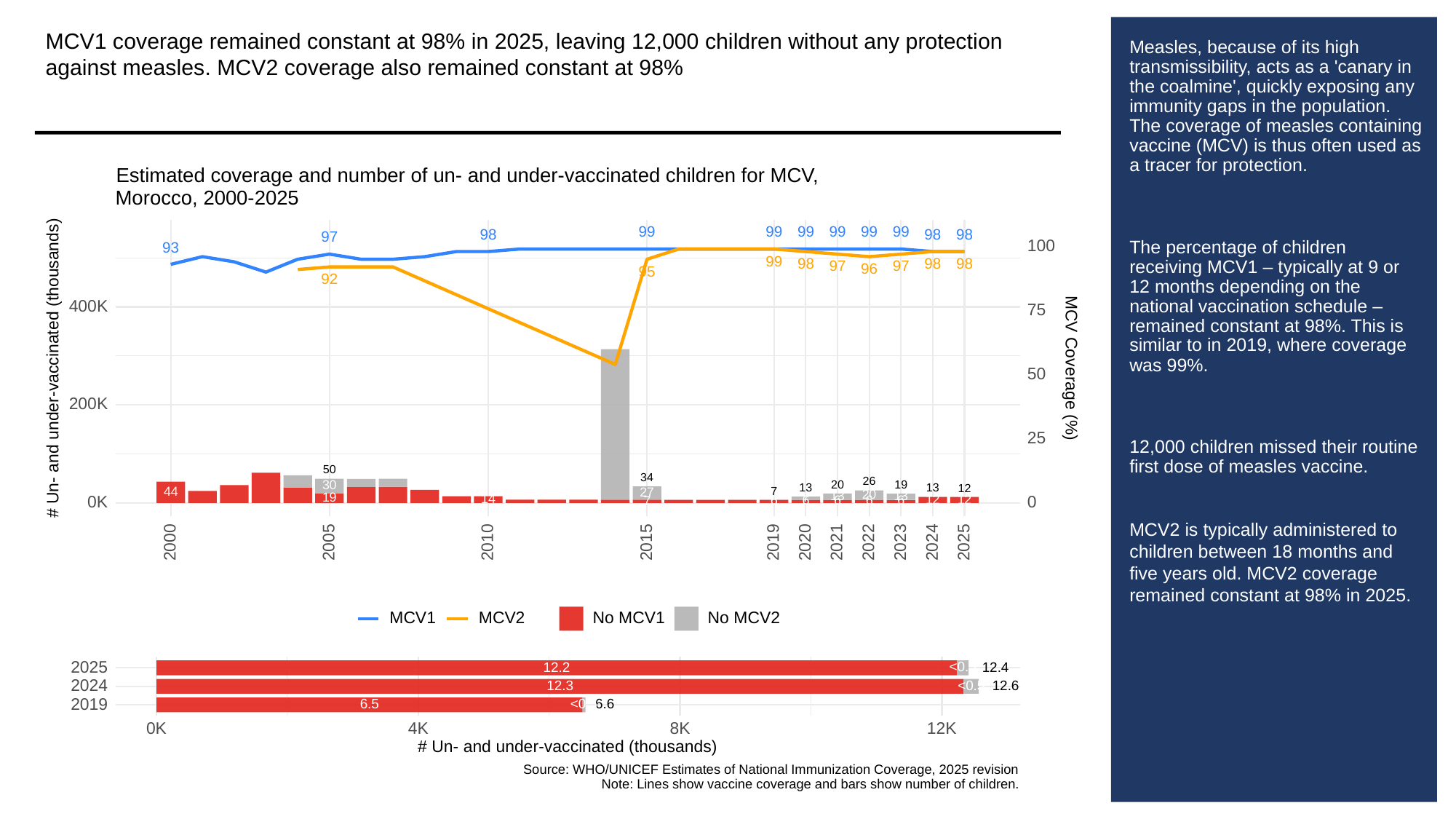

MCV1 coverage remained constant at 98% in 2025, leaving 12,000 children without any protection against measles. MCV2 coverage also remained constant at 98%
# Measles, because of its high transmissibility, acts as a 'canary in the coalmine', quickly exposing any immunity gaps in the population. The coverage of measles containing vaccine (MCV) is thus often used as a tracer for protection.

The percentage of children receiving MCV1 – typically at 9 or 12 months depending on the national vaccination schedule – remained constant at 98%. This is similar to in 2019, where coverage was 99%.

12,000 children missed their routine first dose of measles vaccine.

MCV2 is typically administered to children between 18 months and five years old. MCV2 coverage remained constant at 98% in 2025.

Estimated coverage and number of un- and under-vaccinated children for MCV,
Morocco, 2000-2025

99
99
99
99
99
99
98
98
98
97
100
93

99

98
98
98
97
97
96
95
92
400K
75

# Un- and under-vaccinated (thousands)
MCV Coverage (%)
50
200K

25

50

34

26

20
19
30

13
13
12

7

44
27

20

13
13
19

7
14
12
12

6
6

6
6
6
0K
0

7

2023
2000
2005
2010
2015
2019
2020
2021
2022
2024
2025

MCV1
MCV2
No MCV1
No MCV2

2025
<0.5
12.2
12.4

2024
12.3
<0.5
12.6

2019
6.5
<0.5
6.6

0K
8K
12K
4K
# Un- and under-vaccinated (thousands)
Source: WHO/UNICEF Estimates of National Immunization Coverage, 2025 revision
Note: Lines show vaccine coverage and bars show number of children.